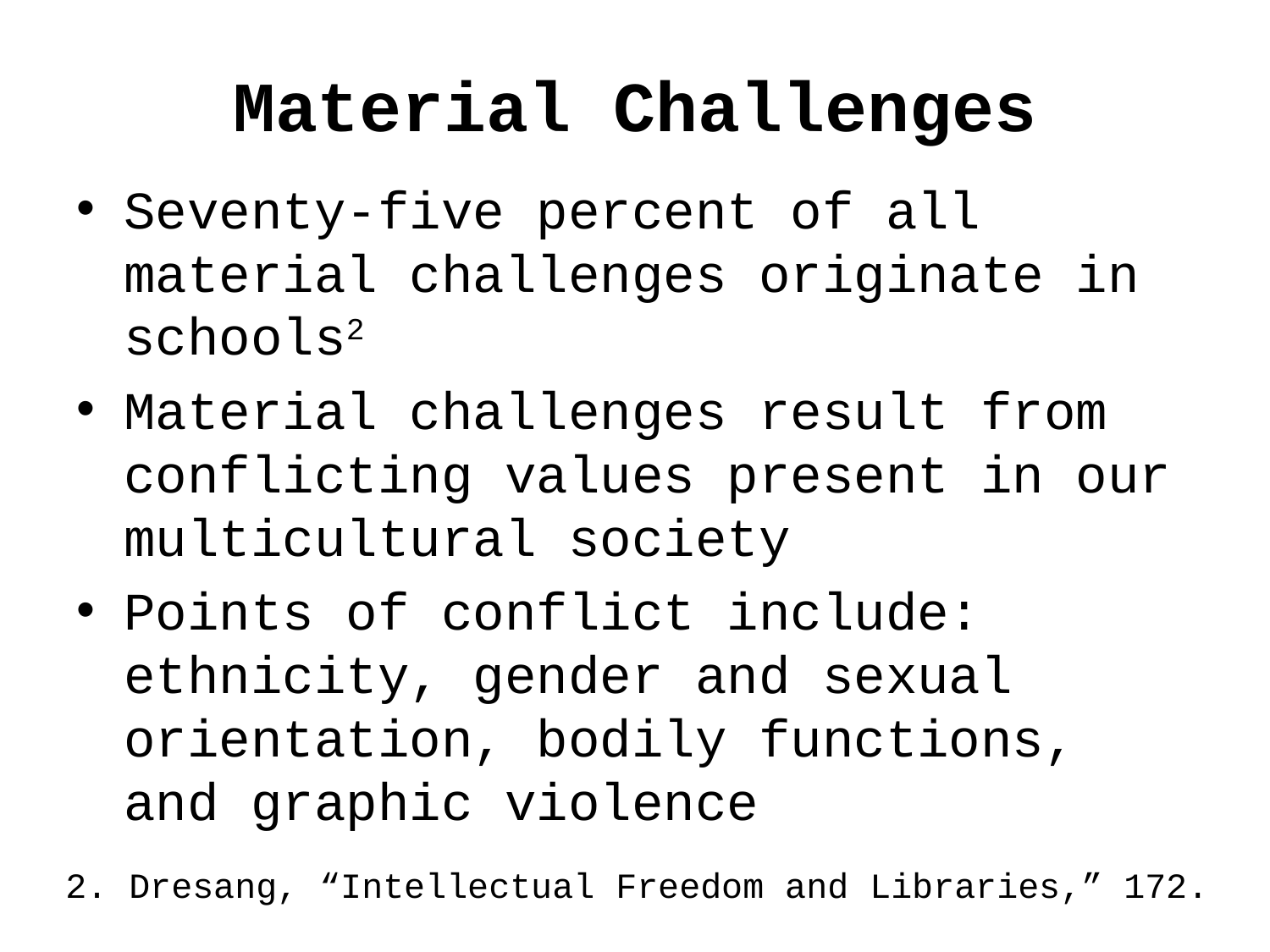

# Material Challenges
Seventy-five percent of all material challenges originate in schools2
Material challenges result from conflicting values present in our multicultural society
Points of conflict include: ethnicity, gender and sexual orientation, bodily functions, and graphic violence
2. Dresang, “Intellectual Freedom and Libraries,” 172.